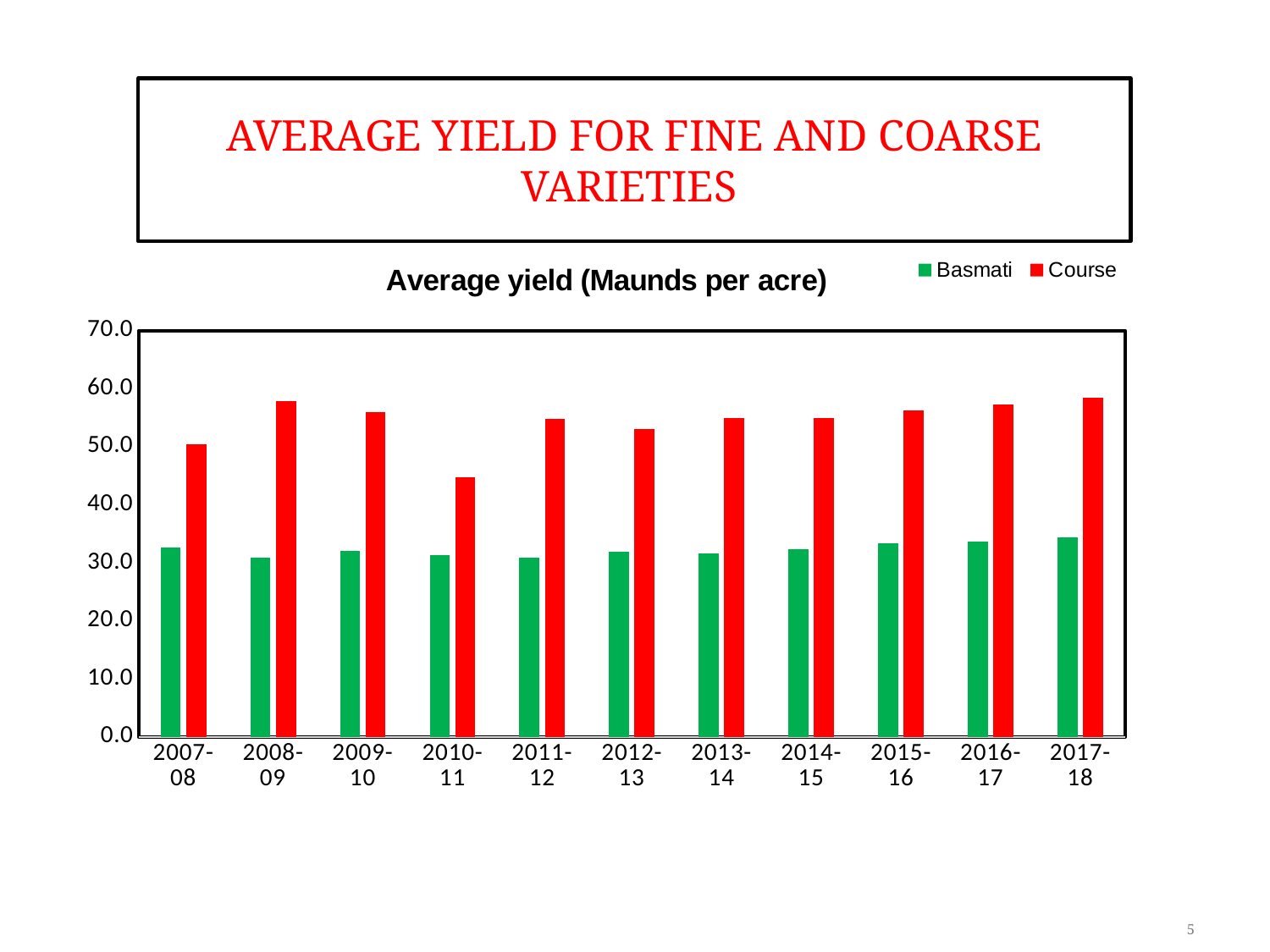

AVERAGE YIELD FOR FINE AND COARSE VARIETIES

### Chart: Average yield (Maunds per acre)

| Category | Basmati | Course  |
|---|---|---|
| 2007-08 | 32.55230586742435 | 50.34121691692096 |
| 2008-09 | 30.89205564830273 | 57.83419674542025 |
| 2009-10 | 31.98120412854059 | 55.99167859839904 |
| 2010-11 | 31.277928591209033 | 44.736797507788154 |
| 2011-12 | 30.920678710406754 | 54.82725267149209 |
| 2012-13 | 31.907203082733467 | 52.970063592661994 |
| 2013-14 | 31.587258002474293 | 54.87631914489601 |
| 2014-15 | 32.332546612096394 | 54.88895559724797 |
| 2015-16 | 33.338371261765765 | 56.201722005685326 |
| 2016-17 | 33.62222067326222 | 57.250347004991674 |
| 2017-18 | 34.321429012207794 | 58.440821271249774 |